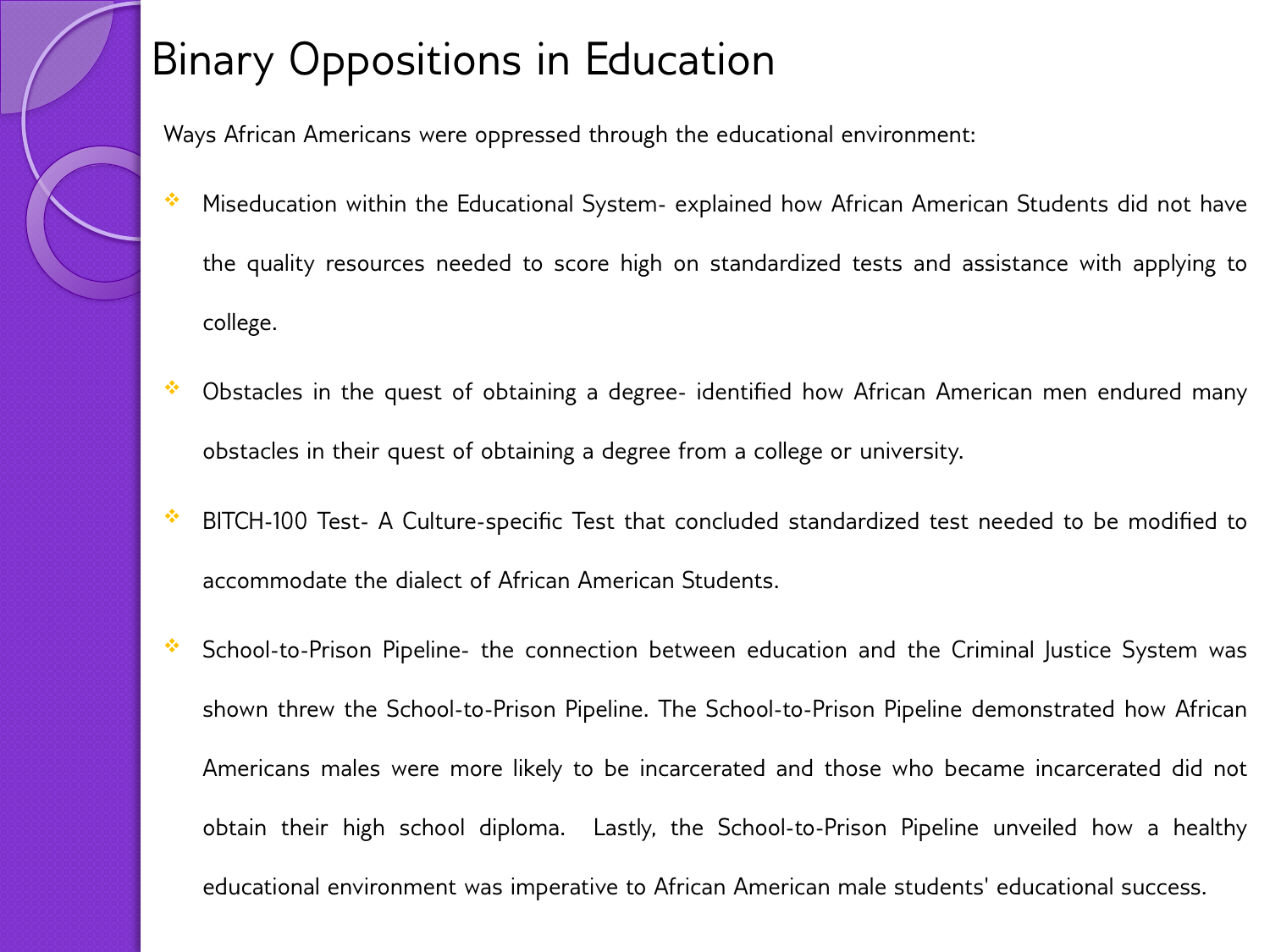

# Binary Oppositions in Education
Ways African Americans were oppressed through the educational environment:
Miseducation within the Educational System- explained how African American Students did not have the quality resources needed to score high on standardized tests and assistance with applying to college.
Obstacles in the quest of obtaining a degree- identified how African American men endured many obstacles in their quest of obtaining a degree from a college or university.
BITCH-100 Test- A Culture-specific Test that concluded standardized test needed to be modified to accommodate the dialect of African American Students.
School-to-Prison Pipeline- the connection between education and the Criminal Justice System was shown threw the School-to-Prison Pipeline. The School-to-Prison Pipeline demonstrated how African Americans males were more likely to be incarcerated and those who became incarcerated did not obtain their high school diploma.  Lastly, the School-to-Prison Pipeline unveiled how a healthy educational environment was imperative to African American male students' educational success.